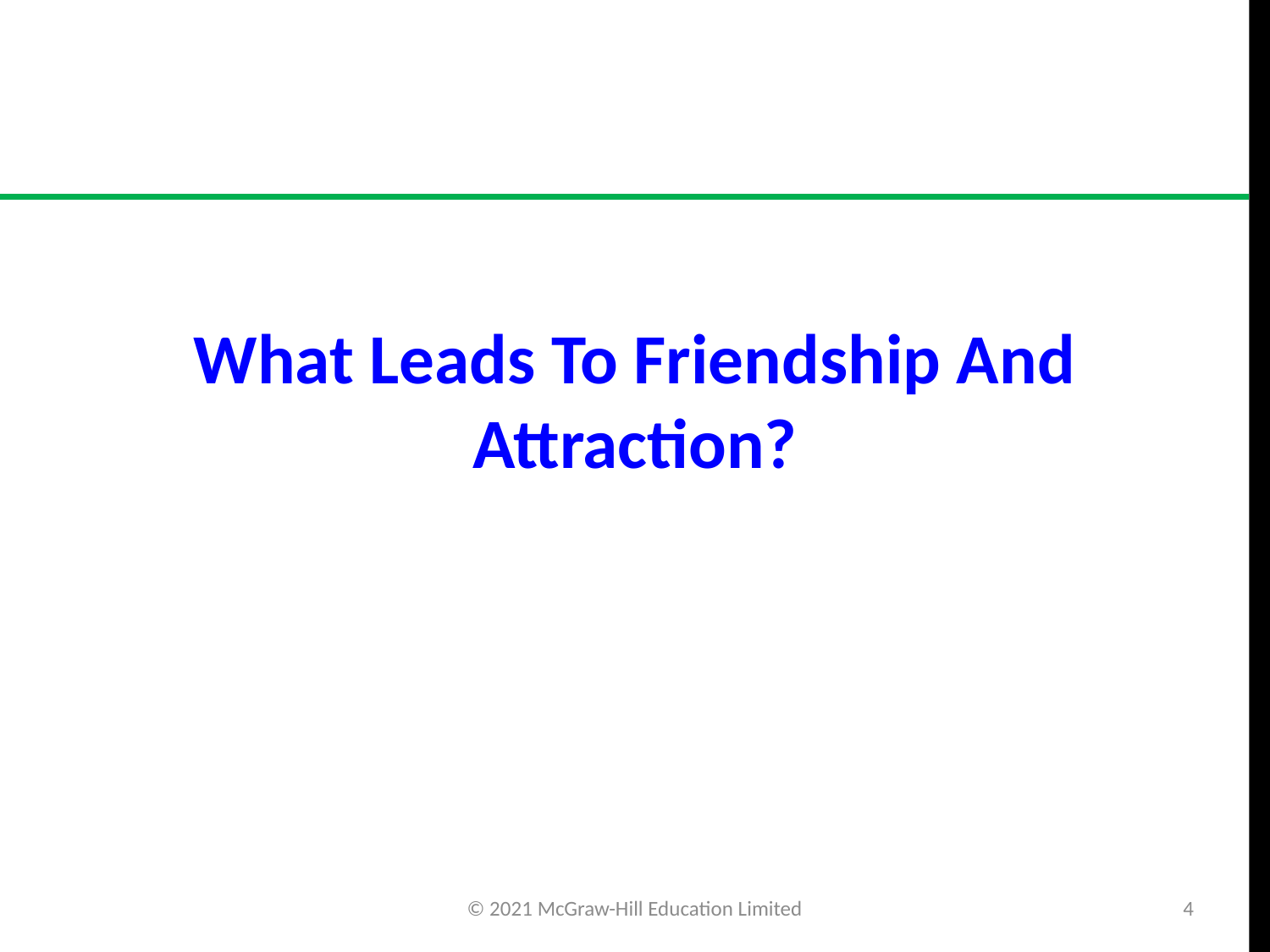

# What Leads To Friendship And Attraction?

© 2021 McGraw-Hill Education Limited
4